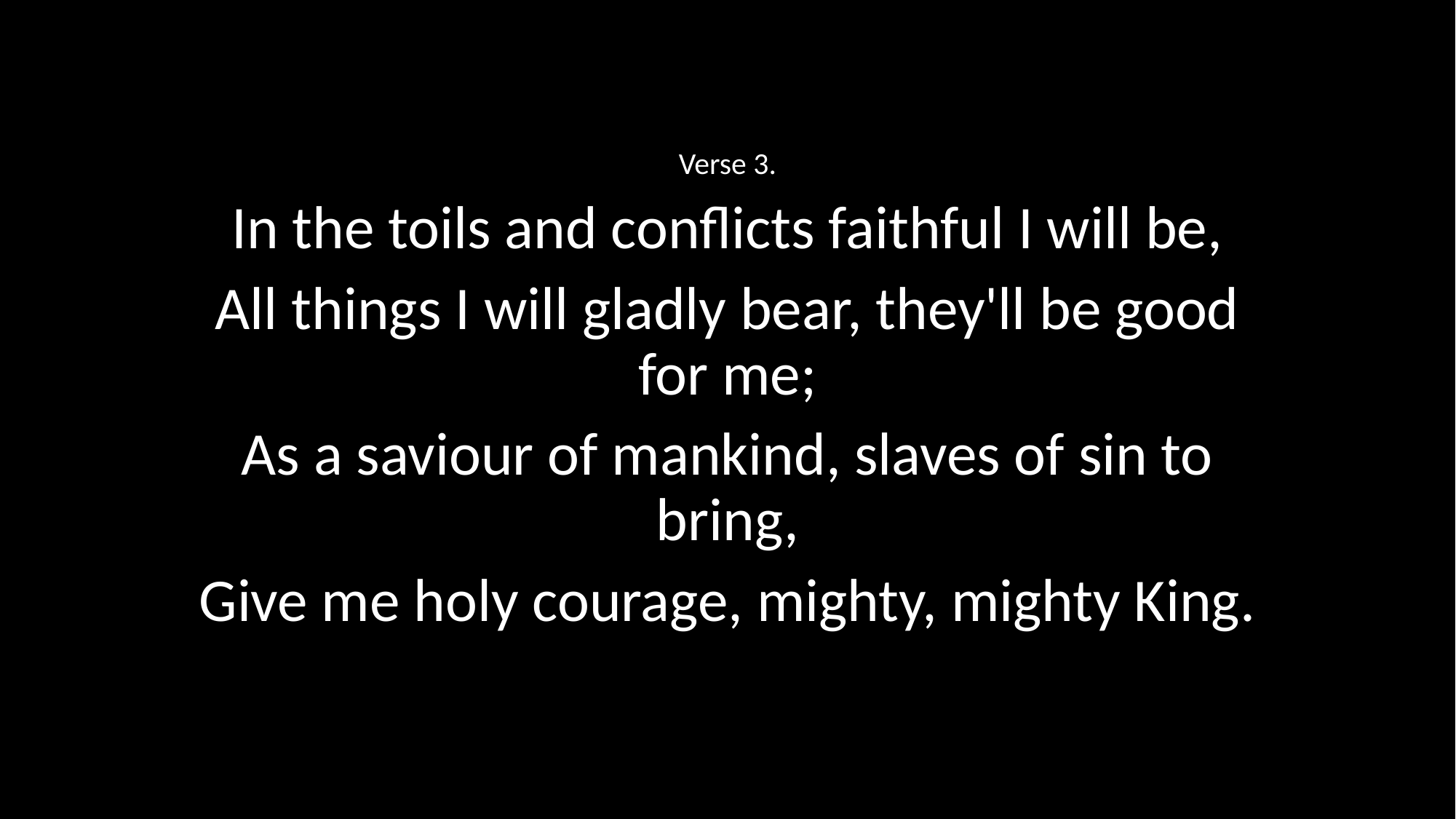

Verse 3.
In the toils and conflicts faithful I will be,
All things I will gladly bear, they'll be good for me;
As a saviour of mankind, slaves of sin to bring,
Give me holy courage, mighty, mighty King.